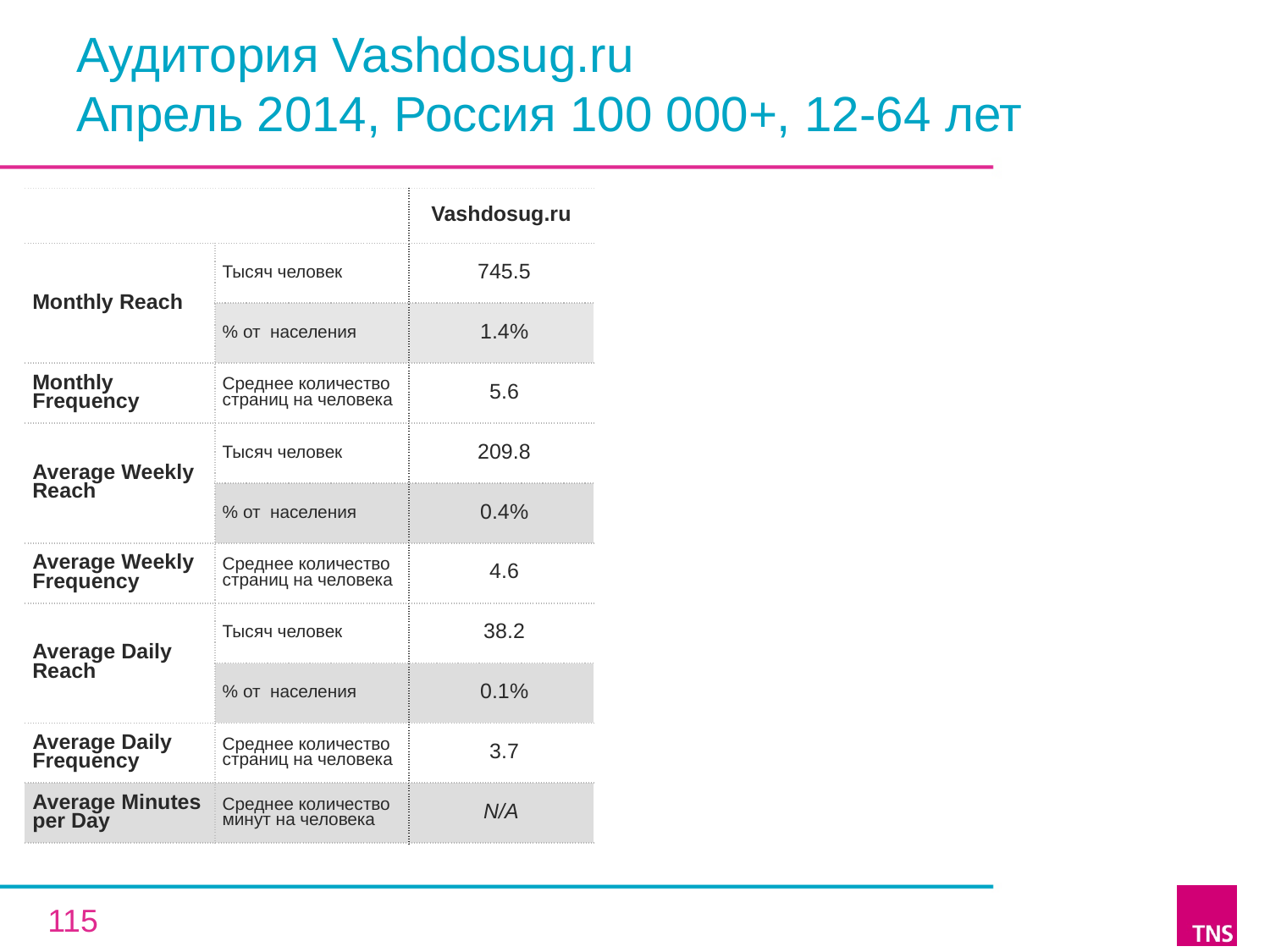

# Аудитория Vashdosug.ru Апрель 2014, Россия 100 000+, 12-64 лет
|  |  | Vashdosug.ru |
| --- | --- | --- |
| Monthly Reach | Тысяч человек | 745.5 |
|  | % от населения | 1.4% |
| Monthly Frequency | Среднее количество страниц на человека | 5.6 |
| Average Weekly Reach | Тысяч человек | 209.8 |
|  | % от населения | 0.4% |
| Average Weekly Frequency | Среднее количество страниц на человека | 4.6 |
| Average Daily Reach | Тысяч человек | 38.2 |
|  | % от населения | 0.1% |
| Average Daily Frequency | Среднее количество страниц на человека | 3.7 |
| Average Minutes per Day | Среднее количество минут на человека | N/A |

115